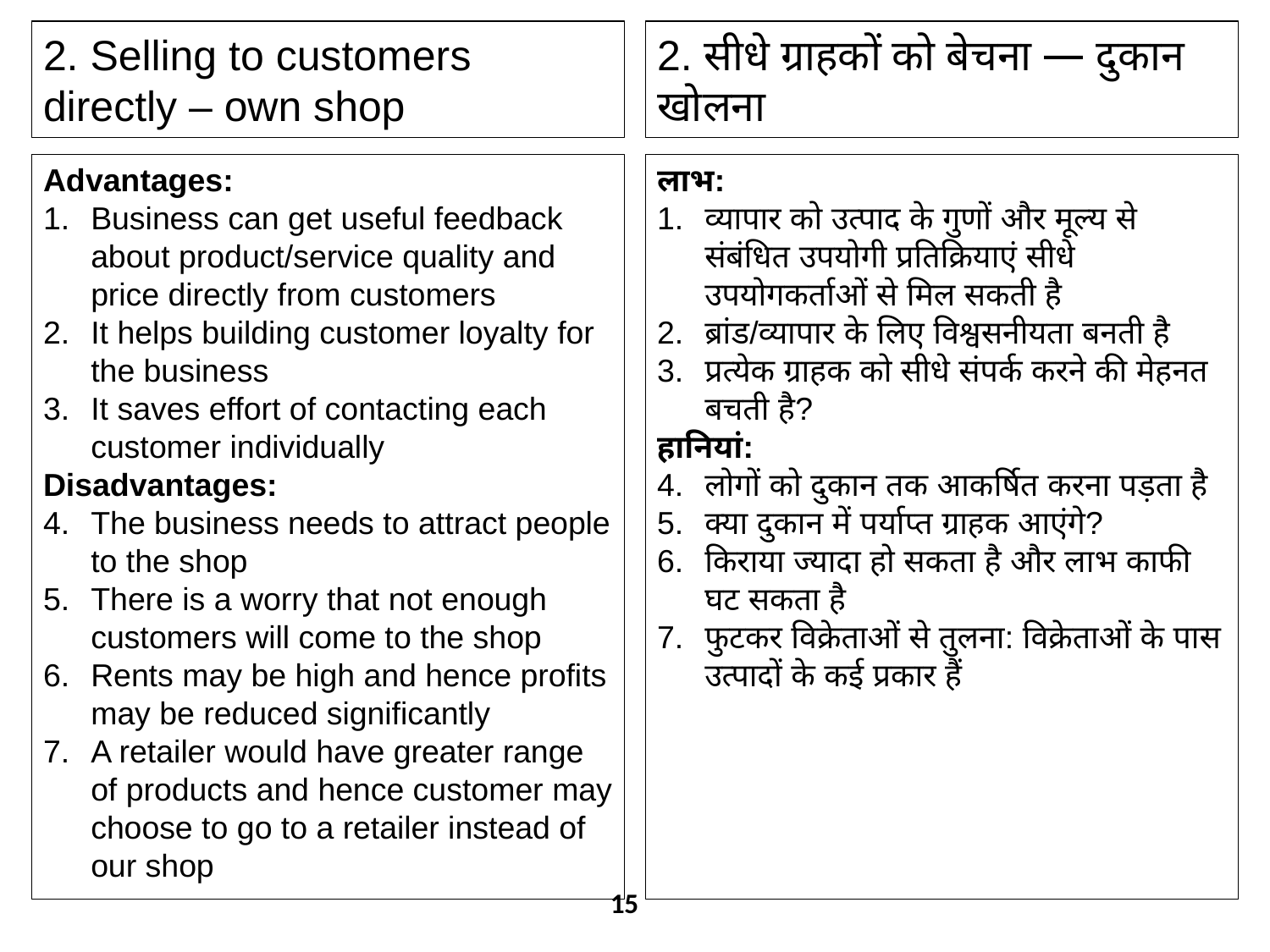

2. Selling to customers directly – own shop
2. सीधे ग्राहकों को बेचना — दुकान खोलना
Advantages:
Business can get useful feedback about product/service quality and price directly from customers
It helps building customer loyalty for the business
It saves effort of contacting each customer individually
Disadvantages:
The business needs to attract people to the shop
There is a worry that not enough customers will come to the shop
Rents may be high and hence profits may be reduced significantly
A retailer would have greater range of products and hence customer may choose to go to a retailer instead of our shop
लाभ:
व्यापार को उत्पाद के गुणों और मूल्य से संबंधित उपयोगी प्रतिक्रियाएं सीधे उपयोगकर्ताओं से मिल सकती है
ब्रांड/व्यापार के लिए विश्वसनीयता बनती है
प्रत्येक ग्राहक को सीधे संपर्क करने की मेहनत बचती है?
हानियां:
लोगों को दुकान तक आकर्षित करना पड़ता है
क्या दुकान में पर्याप्त ग्राहक आएंगे?
किराया ज्यादा हो सकता है और लाभ काफी घट सकता है
फुटकर विक्रेताओं से तुलना: विक्रेताओं के पास उत्पादों के कई प्रकार हैं
15